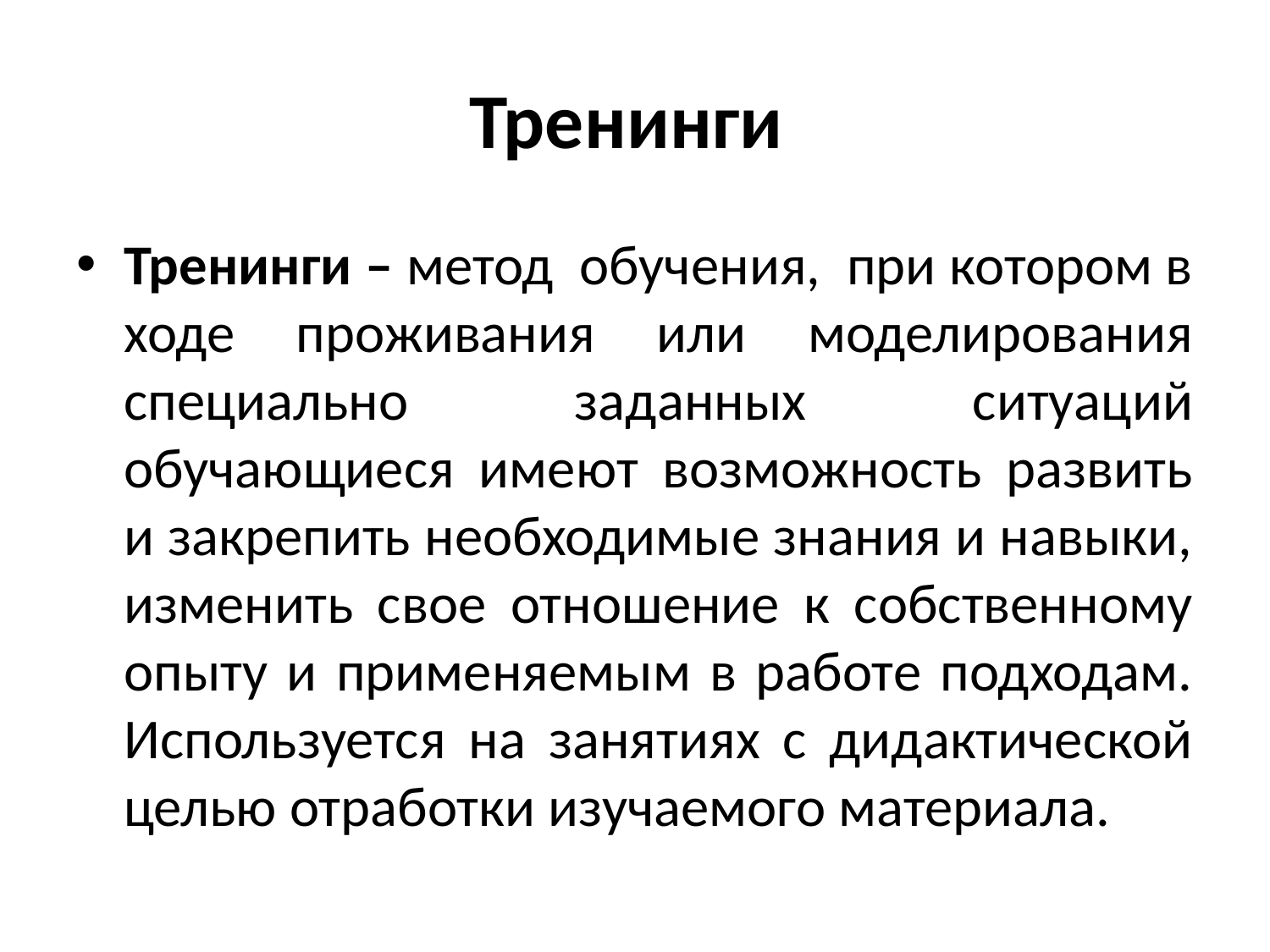

# Тренинги
Тренинги – метод  обучения,  при котором в ходе проживания или моделирования специально заданных ситуаций обучающиеся имеют возможность развить и закрепить необходимые знания и навыки, изменить свое отношение к собственному опыту и применяемым в работе подходам. Используется на занятиях с дидактической целью отработки изучаемого материала.